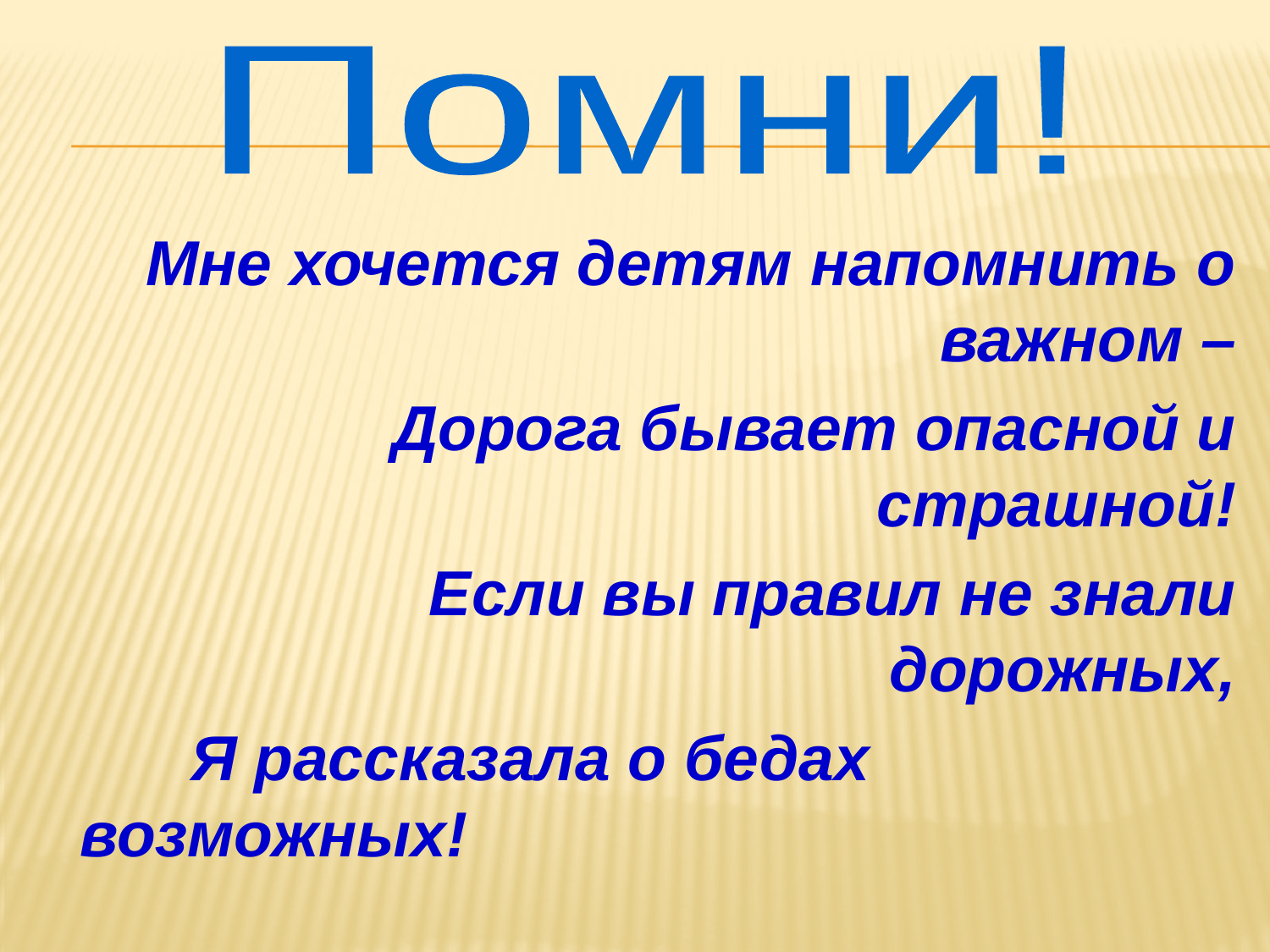

Помни!
#
 Мне хочется детям напомнить о важном –
 Дорога бывает опасной и страшной!
    Если вы правил не знали дорожных,
         Я рассказала о бедах возможных!